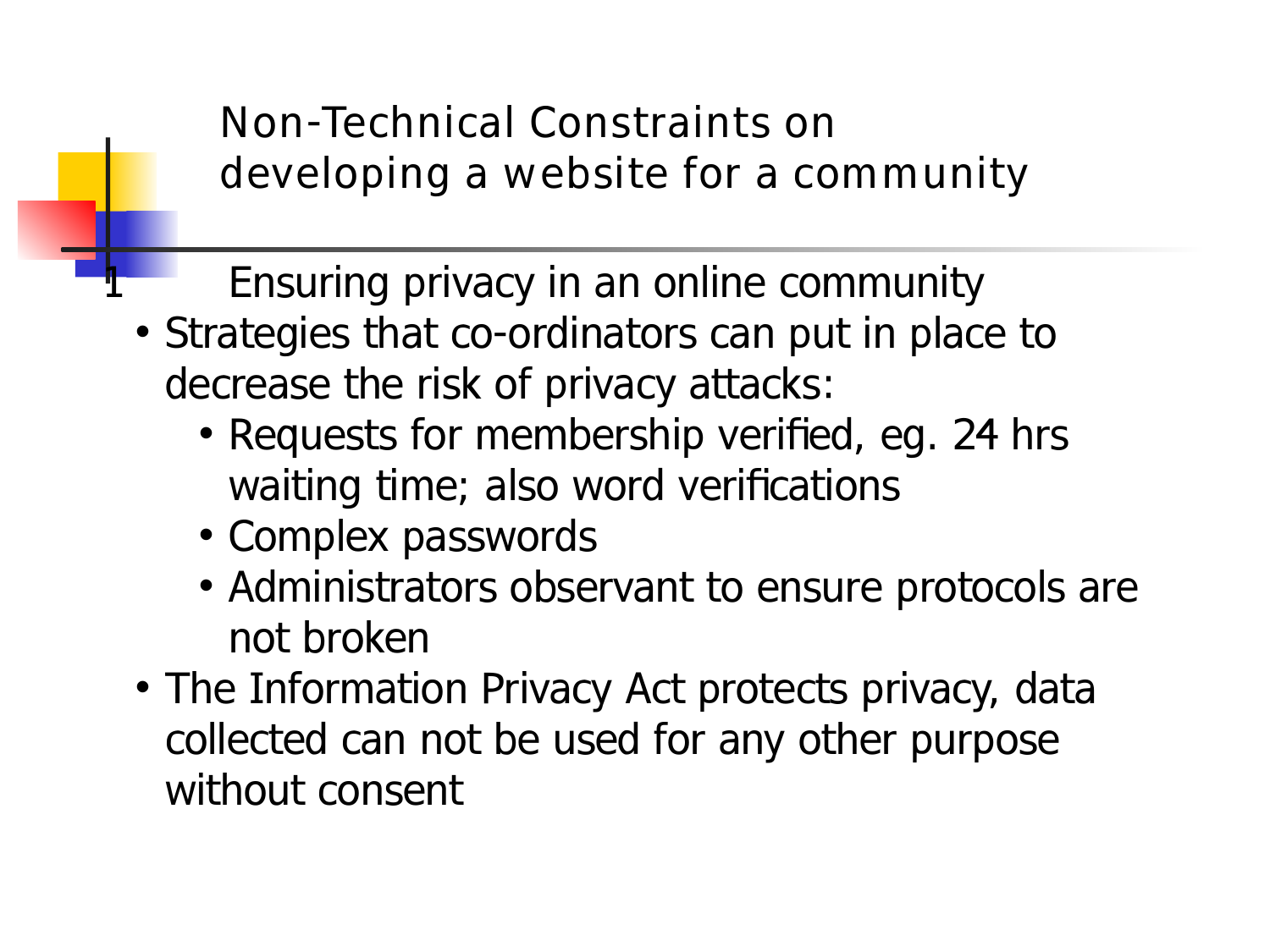

Non-Technical Constraints on developing a website for a community

1	Ensuring privacy in an online community
Strategies that co-ordinators can put in place to decrease the risk of privacy attacks:
Requests for membership verified, eg. 24 hrs waiting time; also word verifications
Complex passwords
Administrators observant to ensure protocols are not broken
The Information Privacy Act protects privacy, data collected can not be used for any other purpose without consent